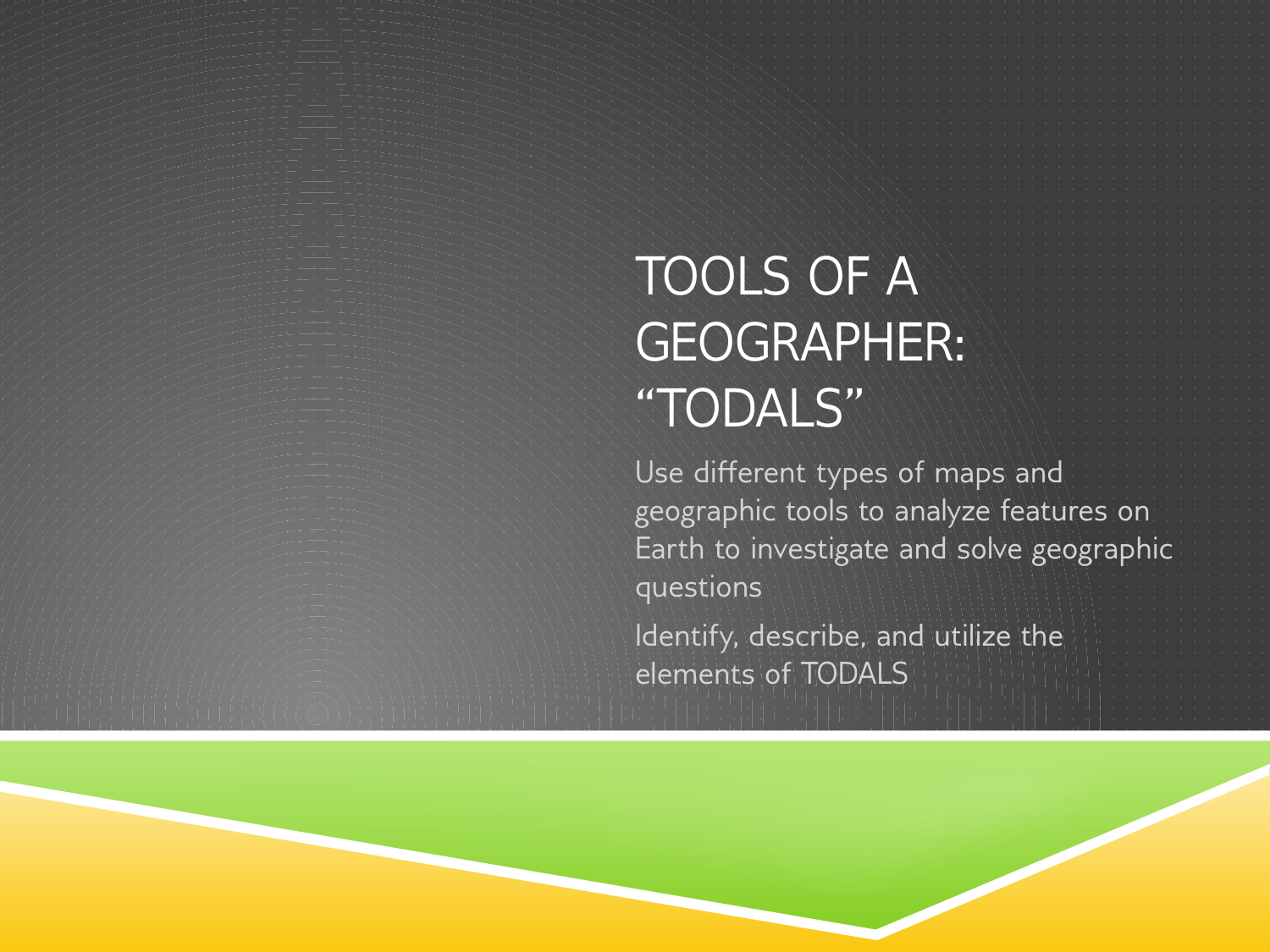

# Tools of a Geographer: “TODALS”
Use different types of maps and geographic tools to analyze features on Earth to investigate and solve geographic questions
Identify, describe, and utilize the elements of TODALS